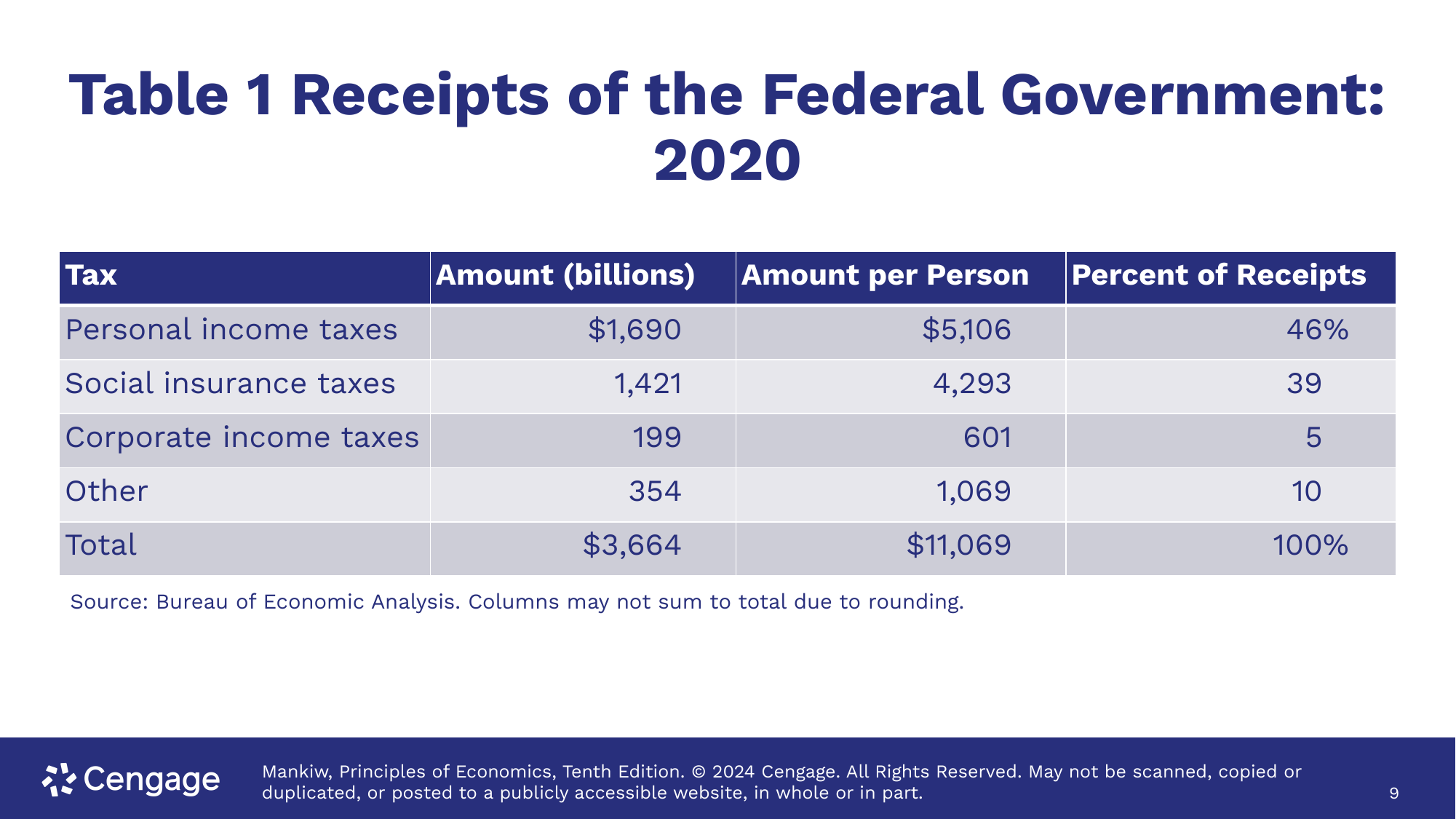

# Table 1 Receipts of the Federal Government: 2020
| Tax | Amount (billions) | Amount per Person | Percent of Receipts |
| --- | --- | --- | --- |
| Personal income taxes | $1,690 | $5,106 | 46% |
| Social insurance taxes | 1,421 | 4,293 | 39 |
| Corporate income taxes | 199 | 601 | 5 |
| Other | 354 | 1,069 | 10 |
| Total | $3,664 | $11,069 | 100% |
Source: Bureau of Economic Analysis. Columns may not sum to total due to rounding.